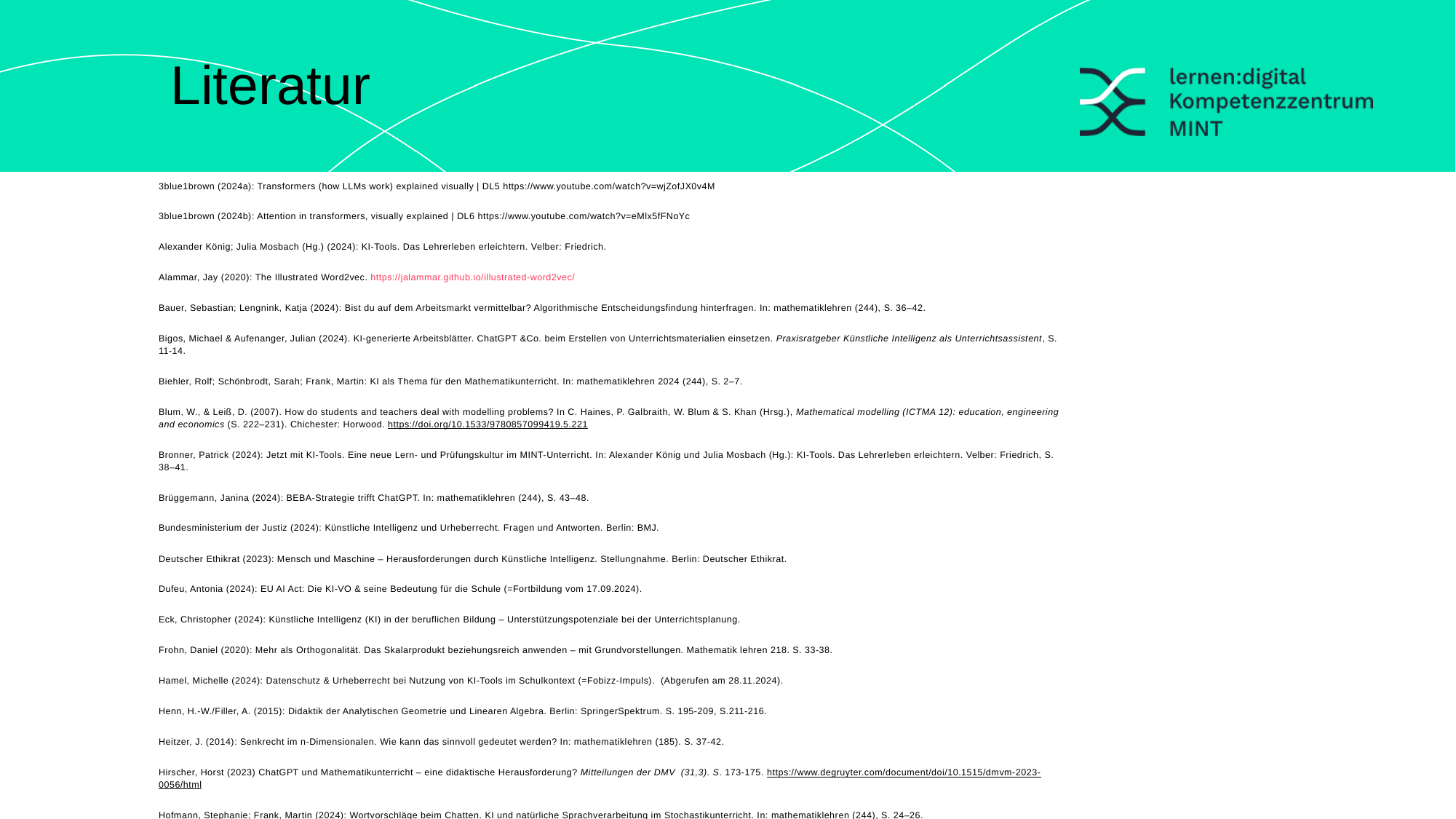

Literatur
3blue1brown (2024a): Transformers (how LLMs work) explained visually | DL5 https://www.youtube.com/watch?v=wjZofJX0v4M
3blue1brown (2024b): Attention in transformers, visually explained | DL6 https://www.youtube.com/watch?v=eMlx5fFNoYc
Alexander König; Julia Mosbach (Hg.) (2024): KI-Tools. Das Lehrerleben erleichtern. Velber: Friedrich.
Alammar, Jay (2020): The Illustrated Word2vec. https://jalammar.github.io/illustrated-word2vec/
Bauer, Sebastian; Lengnink, Katja (2024): Bist du auf dem Arbeitsmarkt vermittelbar? Algorithmische Entscheidungsfindung hinterfragen. In: mathematiklehren (244), S. 36–42.
Bigos, Michael & Aufenanger, Julian (2024). KI-generierte Arbeitsblätter. ChatGPT &Co. beim Erstellen von Unterrichtsmaterialien einsetzen. Praxisratgeber Künstliche Intelligenz als Unterrichtsassistent, S. 11-14.
Biehler, Rolf; Schönbrodt, Sarah; Frank, Martin: KI als Thema für den Mathematikunterricht. In: mathematiklehren 2024 (244), S. 2–7.
Blum, W., & Leiß, D. (2007). How do students and teachers deal with modelling problems? In C. Haines, P. Galbraith, W. Blum & S. Khan (Hrsg.), Mathematical modelling (ICTMA 12): education, engineering and economics (S. 222–231). Chichester: Horwood. https://doi.org/10.1533/9780857099419.5.221
Bronner, Patrick (2024): Jetzt mit KI-Tools. Eine neue Lern- und Prüfungskultur im MINT-Unterricht. In: Alexander König und Julia Mosbach (Hg.): KI-Tools. Das Lehrerleben erleichtern. Velber: Friedrich, S. 38–41.
Brüggemann, Janina (2024): BEBA-Strategie trifft ChatGPT. In: mathematiklehren (244), S. 43–48.
Bundesministerium der Justiz (2024): Künstliche Intelligenz und Urheberrecht. Fragen und Antworten. Berlin: BMJ.
Deutscher Ethikrat (2023): Mensch und Maschine – Herausforderungen durch Künstliche Intelligenz. Stellungnahme. Berlin: Deutscher Ethikrat.
Dufeu, Antonia (2024): EU AI Act: Die KI-VO & seine Bedeutung für die Schule (=Fortbildung vom 17.09.2024).
Eck, Christopher (2024): Künstliche Intelligenz (KI) in der beruflichen Bildung – Unterstützungspotenziale bei der Unterrichtsplanung.
Frohn, Daniel (2020): Mehr als Orthogonalität. Das Skalarprodukt beziehungsreich anwenden – mit Grundvorstellungen. Mathematik lehren 218. S. 33-38.
Hamel, Michelle (2024): Datenschutz & Urheberrecht bei Nutzung von KI-Tools im Schulkontext (=Fobizz-Impuls).  (Abgerufen am 28.11.2024).
Henn, H.-W./Filler, A. (2015): Didaktik der Analytischen Geometrie und Linearen Algebra. Berlin: SpringerSpektrum. S. 195-209, S.211-216.
Heitzer, J. (2014): Senkrecht im n-Dimensionalen. Wie kann das sinnvoll gedeutet werden? In: mathematiklehren (185). S. 37-42.
Hirscher, Horst (2023) ChatGPT und Mathematikunterricht – eine didaktische Herausforderung? Mitteilungen der DMV  (31,3). S. 173-175. https://www.degruyter.com/document/doi/10.1515/dmvm-2023-0056/html
Hofmann, Stephanie; Frank, Martin (2024): Wortvorschläge beim Chatten. KI und natürliche Sprachverarbeitung im Stochastikunterricht. In: mathematiklehren (244), S. 24–26.